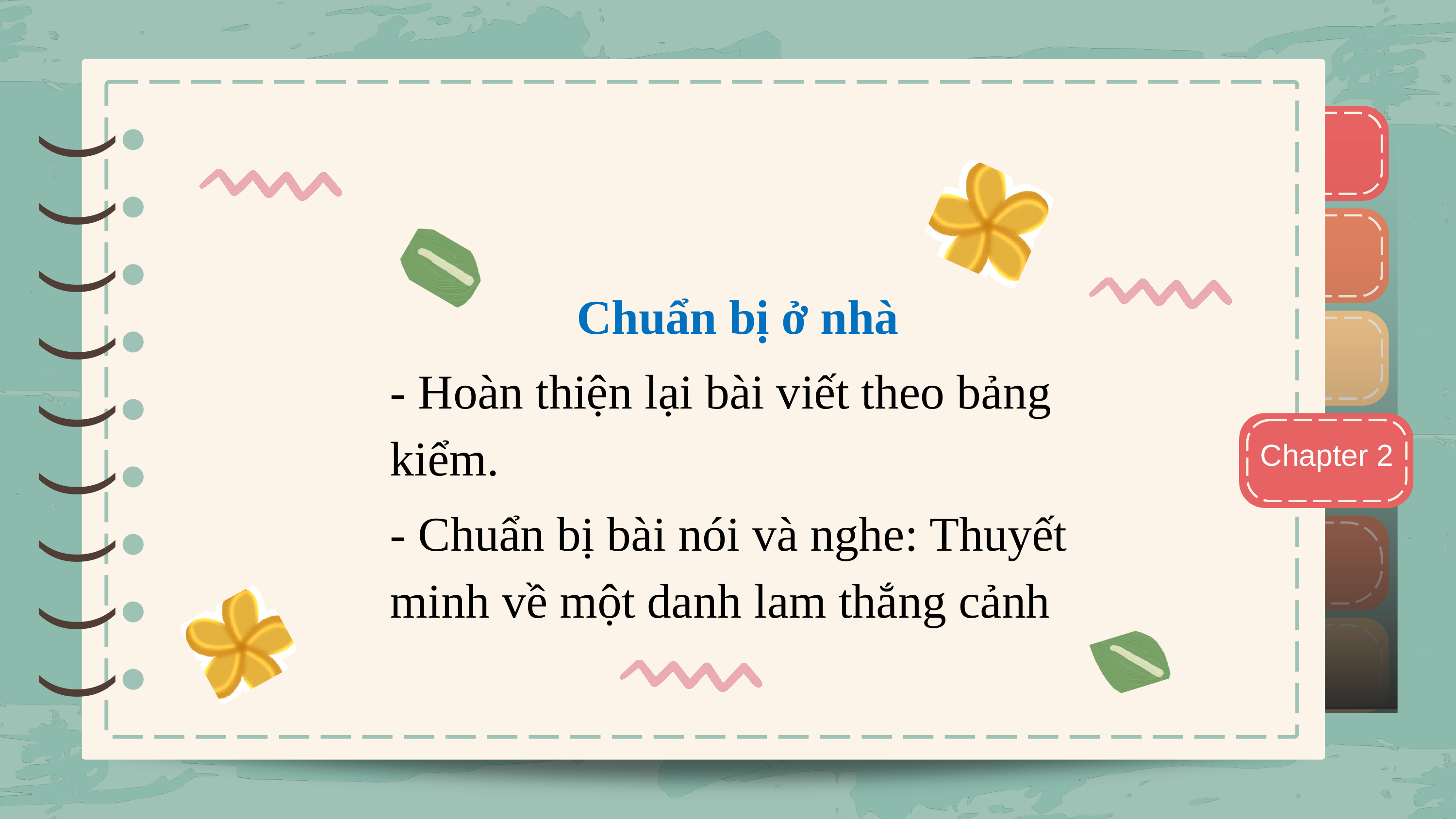

)
)
)
)
)
)
)
)
)

)
)
)
)
)
)
)
)
)

Chuẩn bị ở nhà
- Hoàn thiện lại bài viết theo bảng kiểm.
- Chuẩn bị bài nói và nghe: Thuyết minh về một danh lam thắng cảnh

Chapter 2